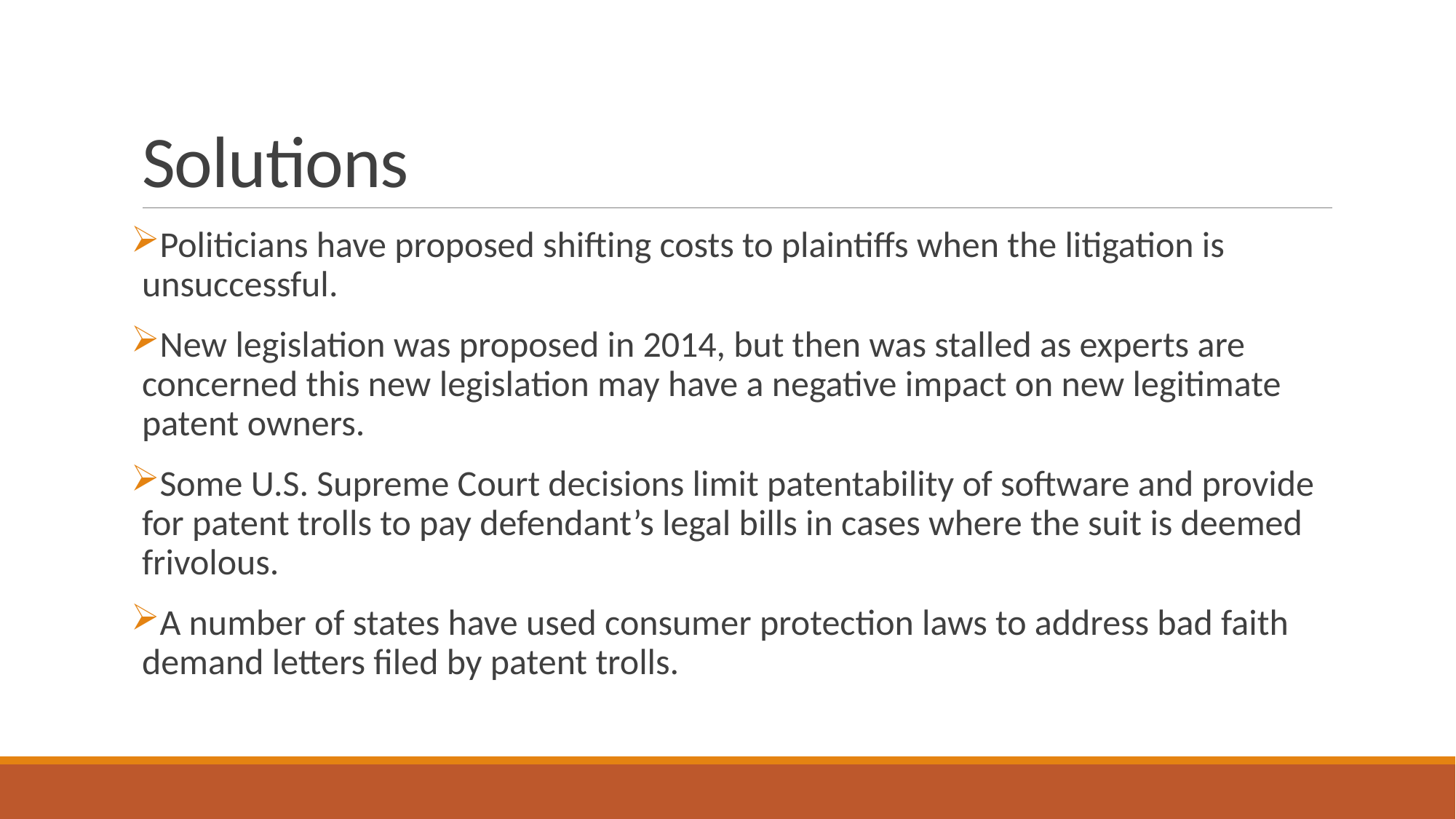

# Solutions
Politicians have proposed shifting costs to plaintiffs when the litigation is unsuccessful.
New legislation was proposed in 2014, but then was stalled as experts are concerned this new legislation may have a negative impact on new legitimate patent owners.
Some U.S. Supreme Court decisions limit patentability of software and provide for patent trolls to pay defendant’s legal bills in cases where the suit is deemed frivolous.
A number of states have used consumer protection laws to address bad faith demand letters filed by patent trolls.